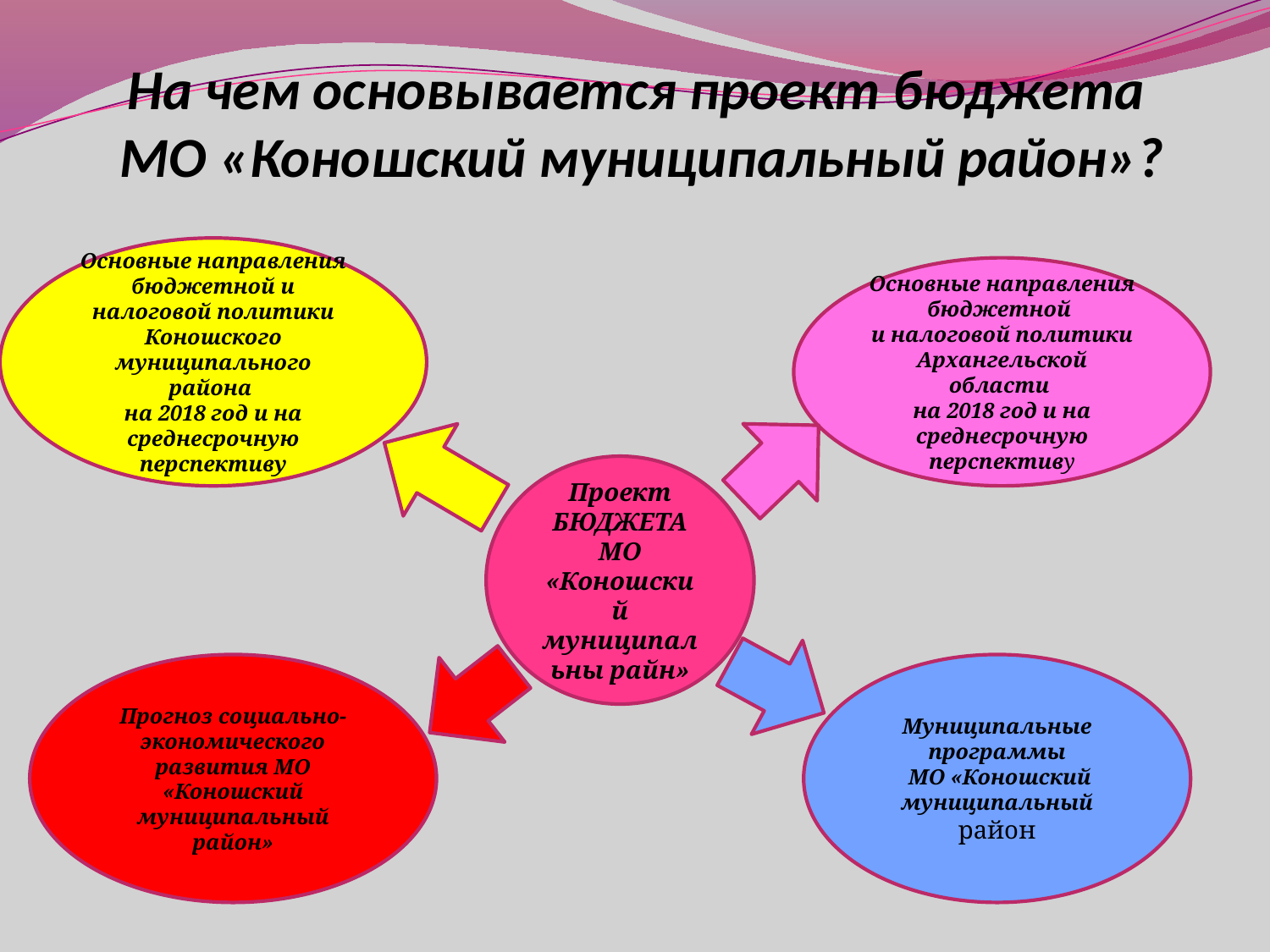

# На чем основывается проект бюджета МО «Коношский муниципальный район»?
Основные направления
бюджетной и налоговой политики Коношского муниципального района
на 2018 год и на среднесрочную перспективу
Основные направления бюджетной
и налоговой политики Архангельской области
на 2018 год и на среднесрочную перспективу

Проект БЮДЖЕТА МО «Коношский муниципальны райн»

Прогноз социально-экономического развития МО «Коношский муниципальный район»
Муниципальные программы
 МО «Коношский муниципальный район